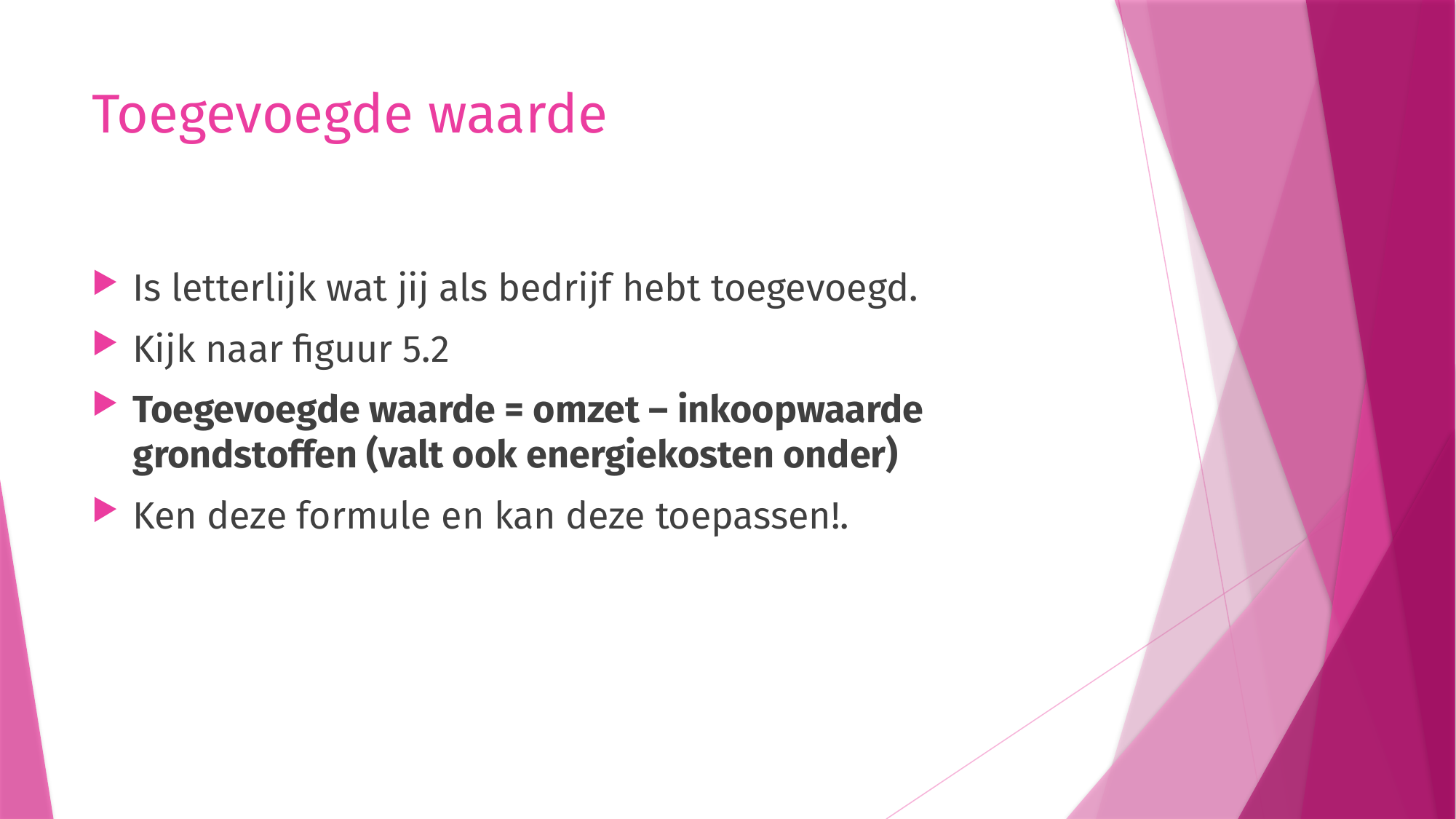

# Toegevoegde waarde
Is letterlijk wat jij als bedrijf hebt toegevoegd.
Kijk naar figuur 5.2
Toegevoegde waarde = omzet – inkoopwaarde grondstoffen (valt ook energiekosten onder)
Ken deze formule en kan deze toepassen!.